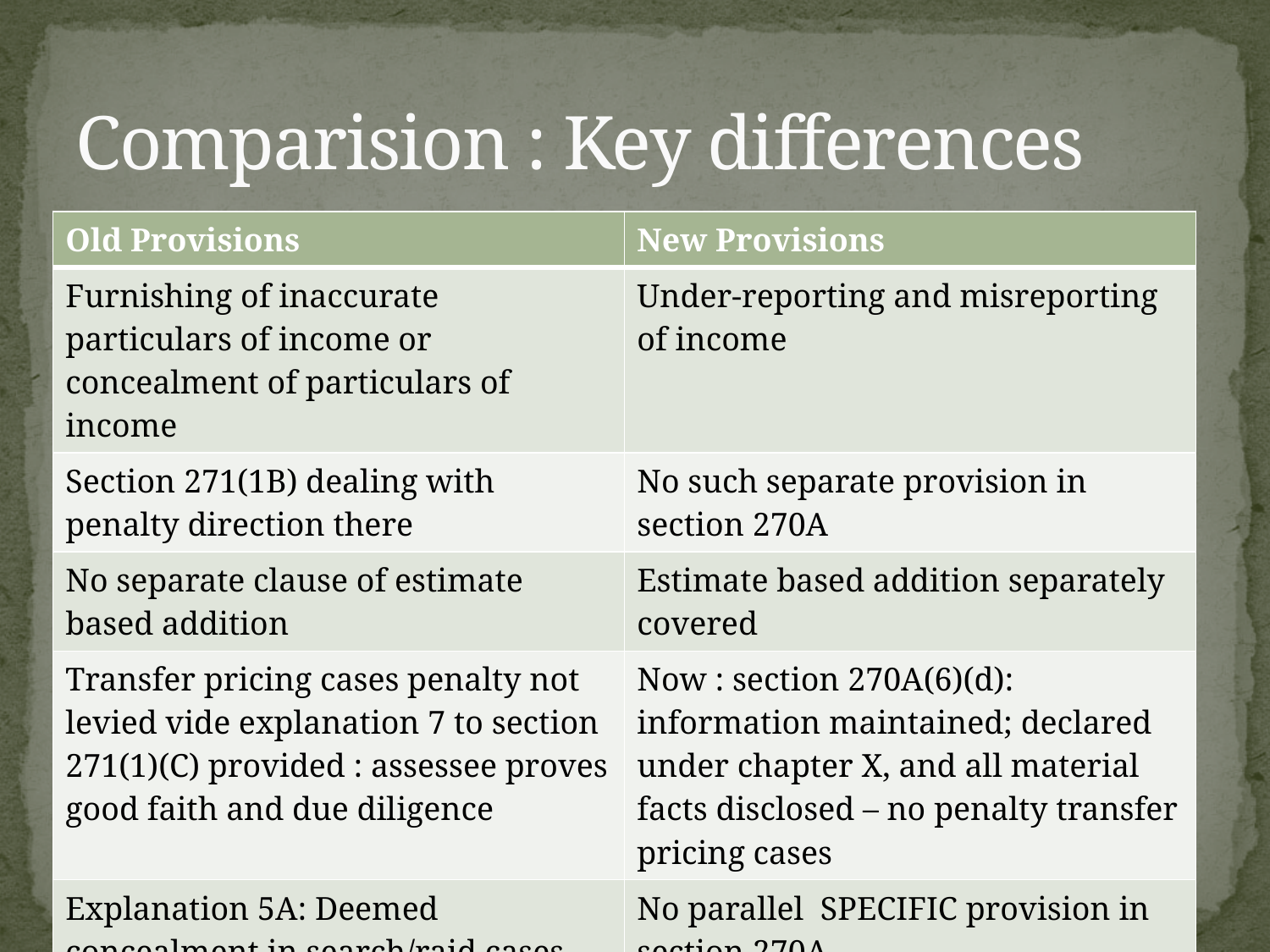

# Comparision : Key differences
| Old Provisions | New Provisions |
| --- | --- |
| Furnishing of inaccurate particulars of income or concealment of particulars of income | Under-reporting and misreporting of income |
| Section 271(1B) dealing with penalty direction there | No such separate provision in section 270A |
| No separate clause of estimate based addition | Estimate based addition separately covered |
| Transfer pricing cases penalty not levied vide explanation 7 to section 271(1)(C) provided : assessee proves good faith and due diligence | Now : section 270A(6)(d): information maintained; declared under chapter X, and all material facts disclosed – no penalty transfer pricing cases |
| Explanation 5A: Deemed concealment in search/raid cases | No parallel SPECIFIC provision in section 270A |